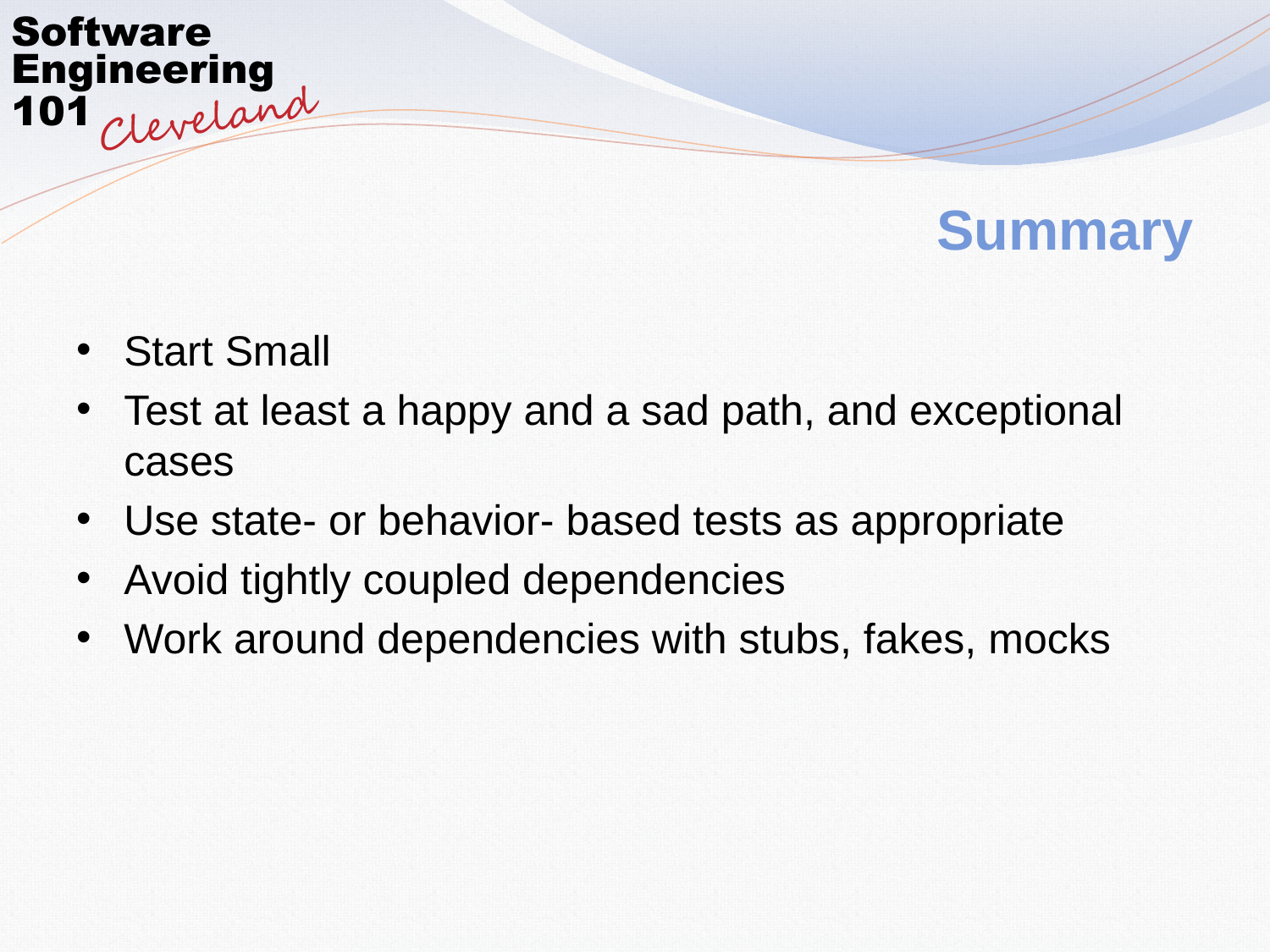

# Summary
Start Small
Test at least a happy and a sad path, and exceptional cases
Use state- or behavior- based tests as appropriate
Avoid tightly coupled dependencies
Work around dependencies with stubs, fakes, mocks